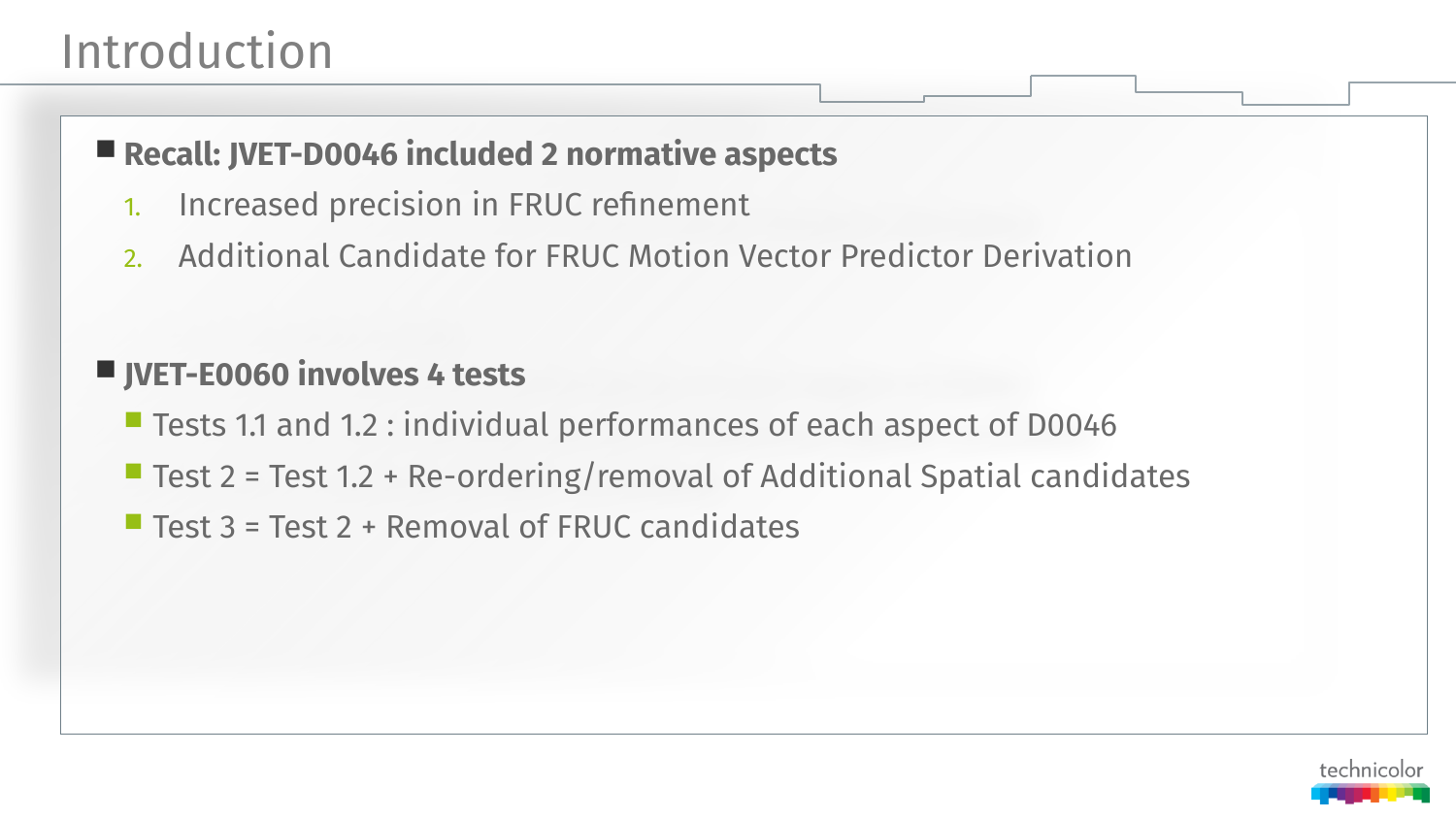

# Introduction
Recall: JVET-D0046 included 2 normative aspects
Increased precision in FRUC refinement
Additional Candidate for FRUC Motion Vector Predictor Derivation

JVET-E0060 involves 4 tests
Tests 1.1 and 1.2 : individual performances of each aspect of D0046
Test 2 = Test 1.2 + Re-ordering/removal of Additional Spatial candidates
Test 3 = Test 2 + Removal of FRUC candidates